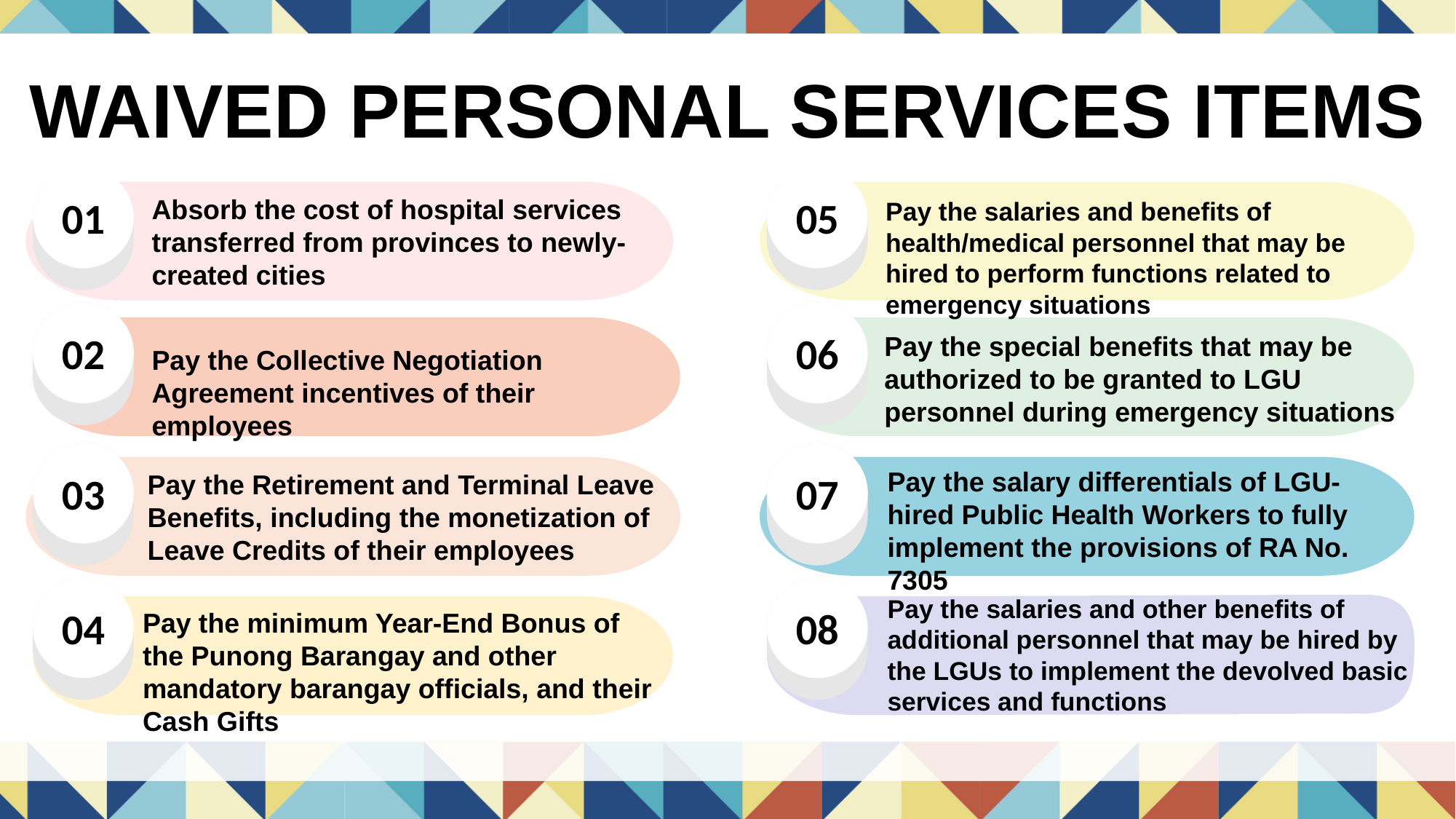

WAIVED PERSONAL SERVICES ITEMS

01
Absorb the cost of hospital services transferred from provinces to newly-created cities
05
Pay the salaries and benefits of health/medical personnel that may be hired to perform functions related to emergency situations

02
06
Pay the special benefits that may be authorized to be granted to LGU personnel during emergency situations
Pay the Collective Negotiation Agreement incentives of their employees

Pay the salary differentials of LGU-hired Public Health Workers to fully implement the provisions of RA No. 7305
03
Pay the Retirement and Terminal Leave Benefits, including the monetization of Leave Credits of their employees
07

Pay the salaries and other benefits of additional personnel that may be hired by the LGUs to implement the devolved basic services and functions

04
08
Pay the minimum Year-End Bonus of the Punong Barangay and other mandatory barangay officials, and their Cash Gifts